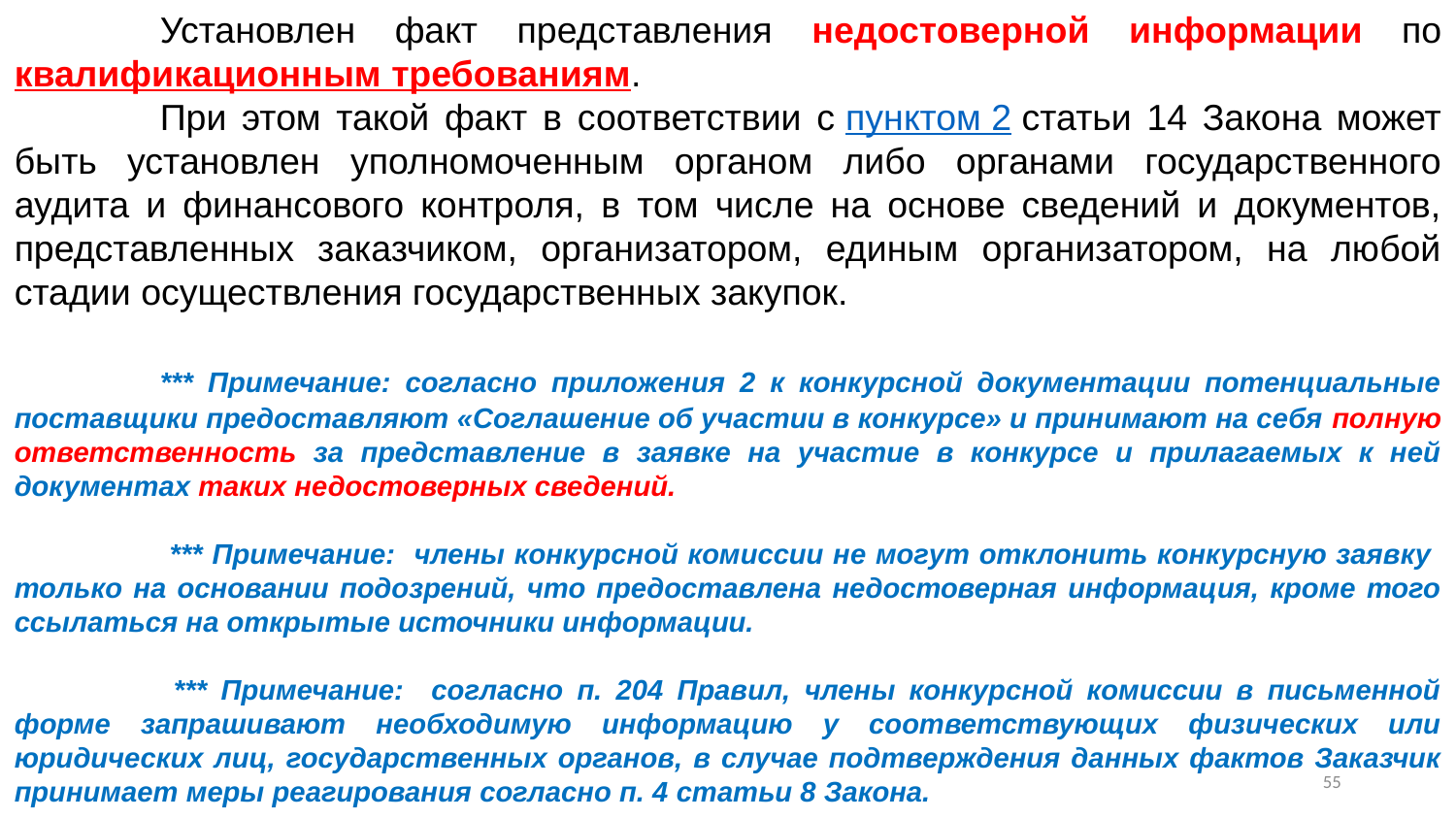

Установлен факт представления недостоверной информации по квалификационным требованиям.
	При этом такой факт в соответствии с пунктом 2 статьи 14 Закона может быть установлен уполномоченным органом либо органами государственного аудита и финансового контроля, в том числе на основе сведений и документов, представленных заказчиком, организатором, единым организатором, на любой стадии осуществления государственных закупок.

	*** Примечание: согласно приложения 2 к конкурсной документации потенциальные поставщики предоставляют «Соглашение об участии в конкурсе» и принимают на себя полную ответственность за представление в заявке на участие в конкурсе и прилагаемых к ней документах таких недостоверных сведений.

	 *** Примечание:  члены конкурсной комиссии не могут отклонить конкурсную заявку  только на основании подозрений, что предоставлена недостоверная информация, кроме того ссылаться на открытые источники информации.

	 *** Примечание:  согласно п. 204 Правил, члены конкурсной комиссии в письменной форме запрашивают необходимую информацию у соответствующих физических или юридических лиц, государственных органов, в случае подтверждения данных фактов Заказчик принимает меры реагирования согласно п. 4 статьи 8 Закона.
55